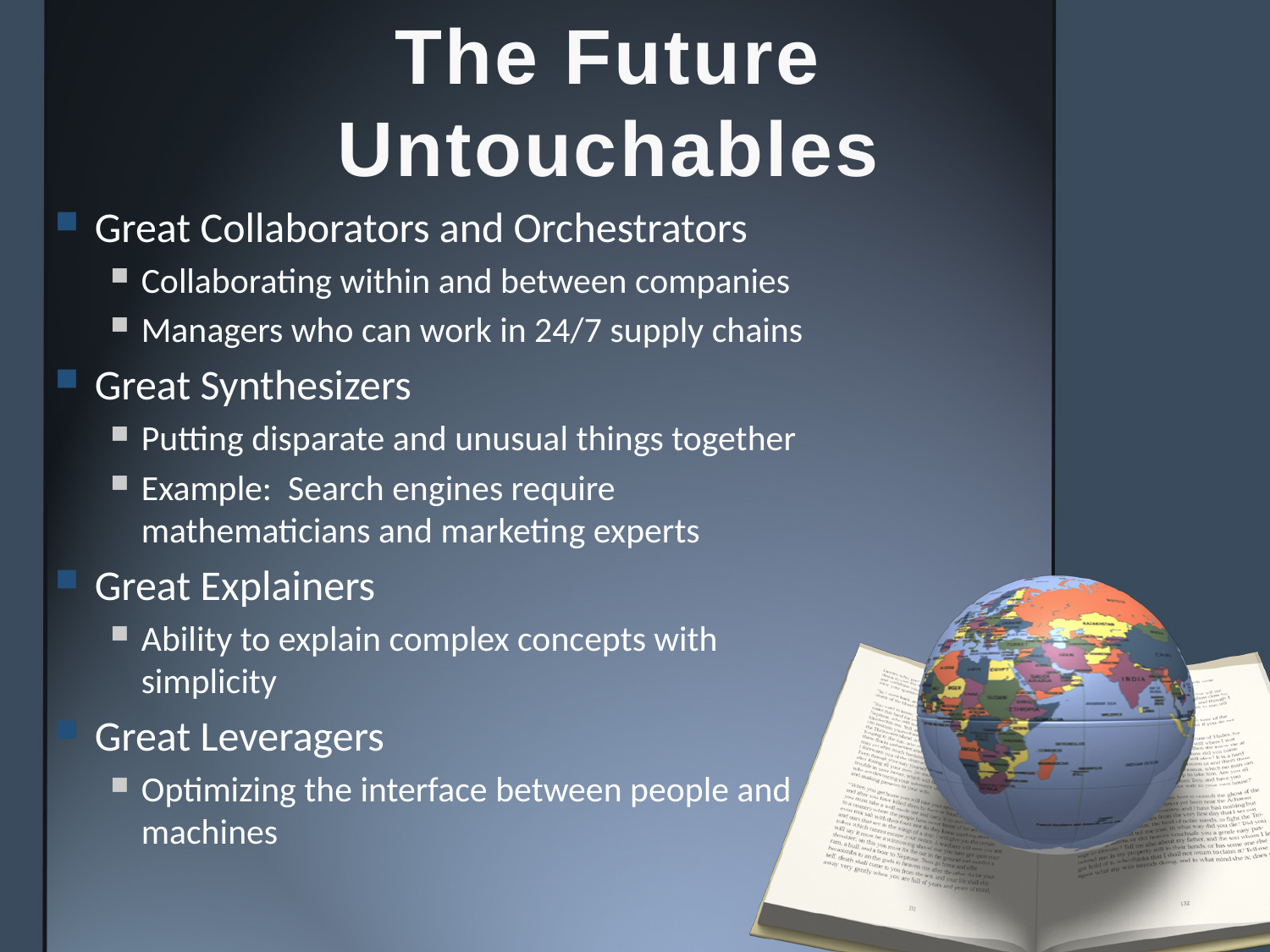

The Future Untouchables
Great Collaborators and Orchestrators
Collaborating within and between companies
Managers who can work in 24/7 supply chains
Great Synthesizers
Putting disparate and unusual things together
Example:  Search engines require mathematicians and marketing experts
Great Explainers
Ability to explain complex concepts with simplicity
Great Leveragers
Optimizing the interface between people and machines